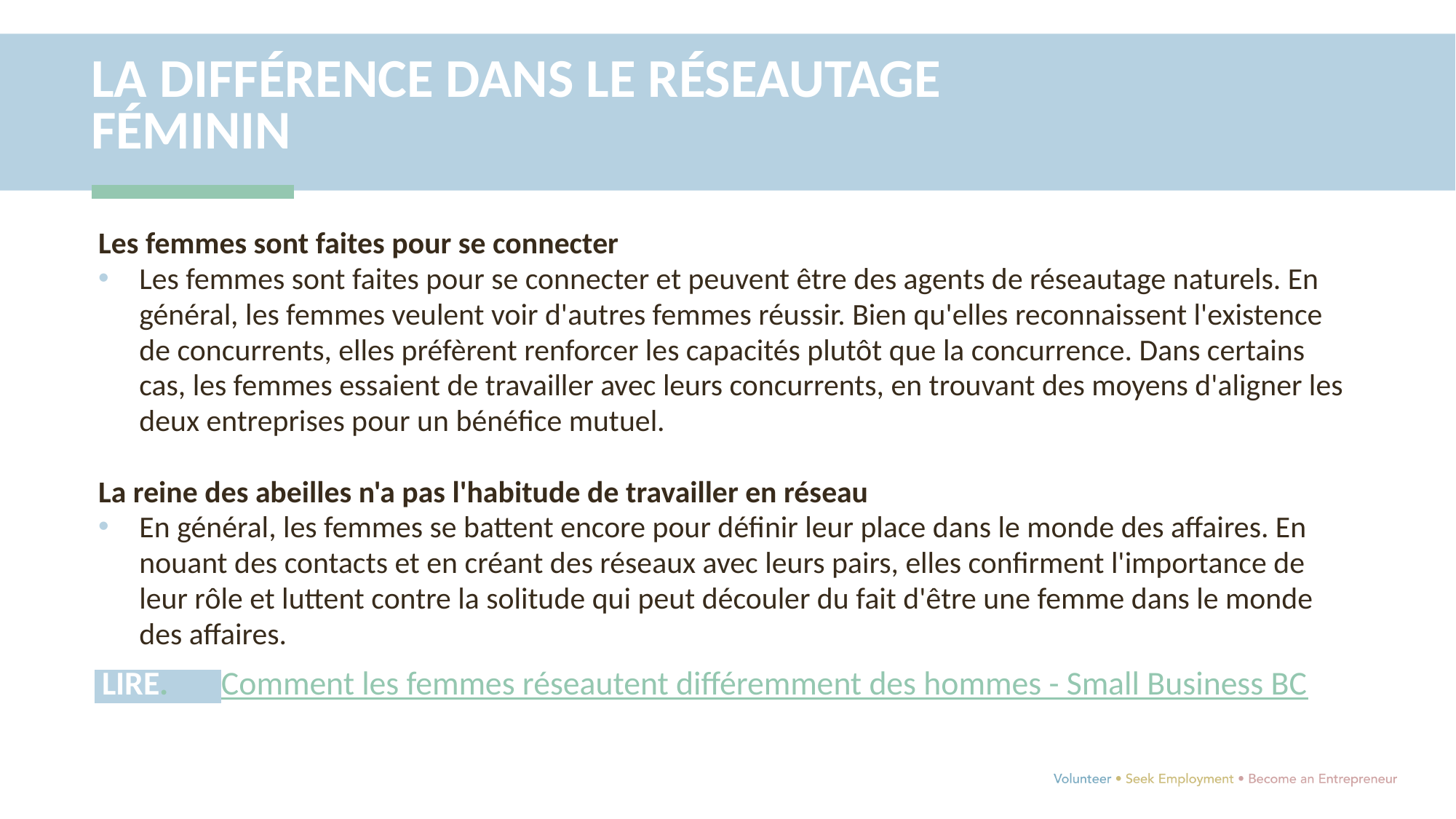

LA DIFFÉRENCE DANS LE RÉSEAUTAGE FÉMININ

Les femmes sont faites pour se connecter
Les femmes sont faites pour se connecter et peuvent être des agents de réseautage naturels. En général, les femmes veulent voir d'autres femmes réussir. Bien qu'elles reconnaissent l'existence de concurrents, elles préfèrent renforcer les capacités plutôt que la concurrence. Dans certains cas, les femmes essaient de travailler avec leurs concurrents, en trouvant des moyens d'aligner les deux entreprises pour un bénéfice mutuel.

La reine des abeilles n'a pas l'habitude de travailler en réseau
En général, les femmes se battent encore pour définir leur place dans le monde des affaires. En nouant des contacts et en créant des réseaux avec leurs pairs, elles confirment l'importance de leur rôle et luttent contre la solitude qui peut découler du fait d'être une femme dans le monde des affaires.

 LIRE.       Comment les femmes réseautent différemment des hommes - Small Business BC